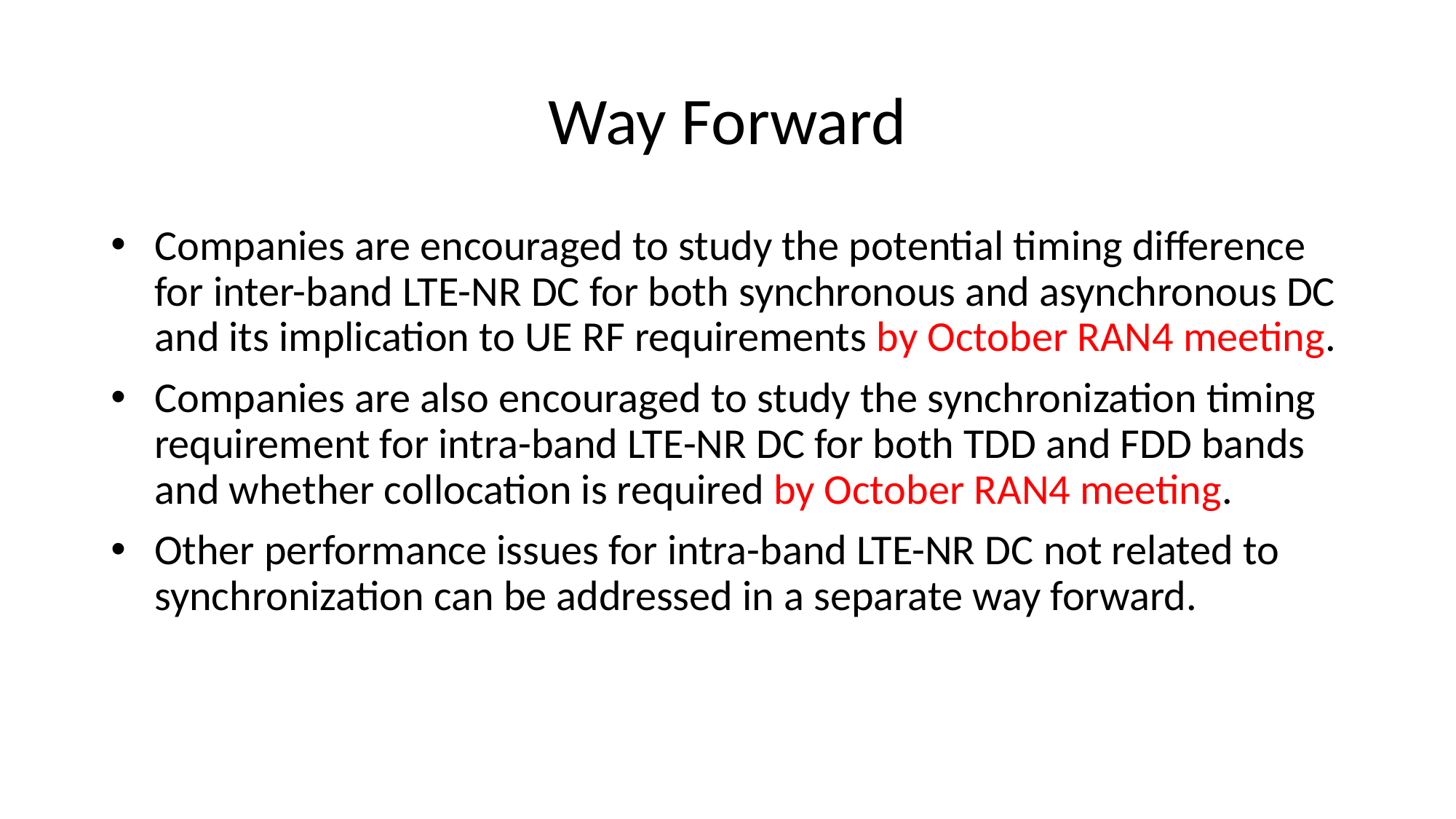

# Way Forward
Companies are encouraged to study the potential timing difference for inter-band LTE-NR DC for both synchronous and asynchronous DC and its implication to UE RF requirements by October RAN4 meeting.
Companies are also encouraged to study the synchronization timing requirement for intra-band LTE-NR DC for both TDD and FDD bands and whether collocation is required by October RAN4 meeting.
Other performance issues for intra-band LTE-NR DC not related to synchronization can be addressed in a separate way forward.